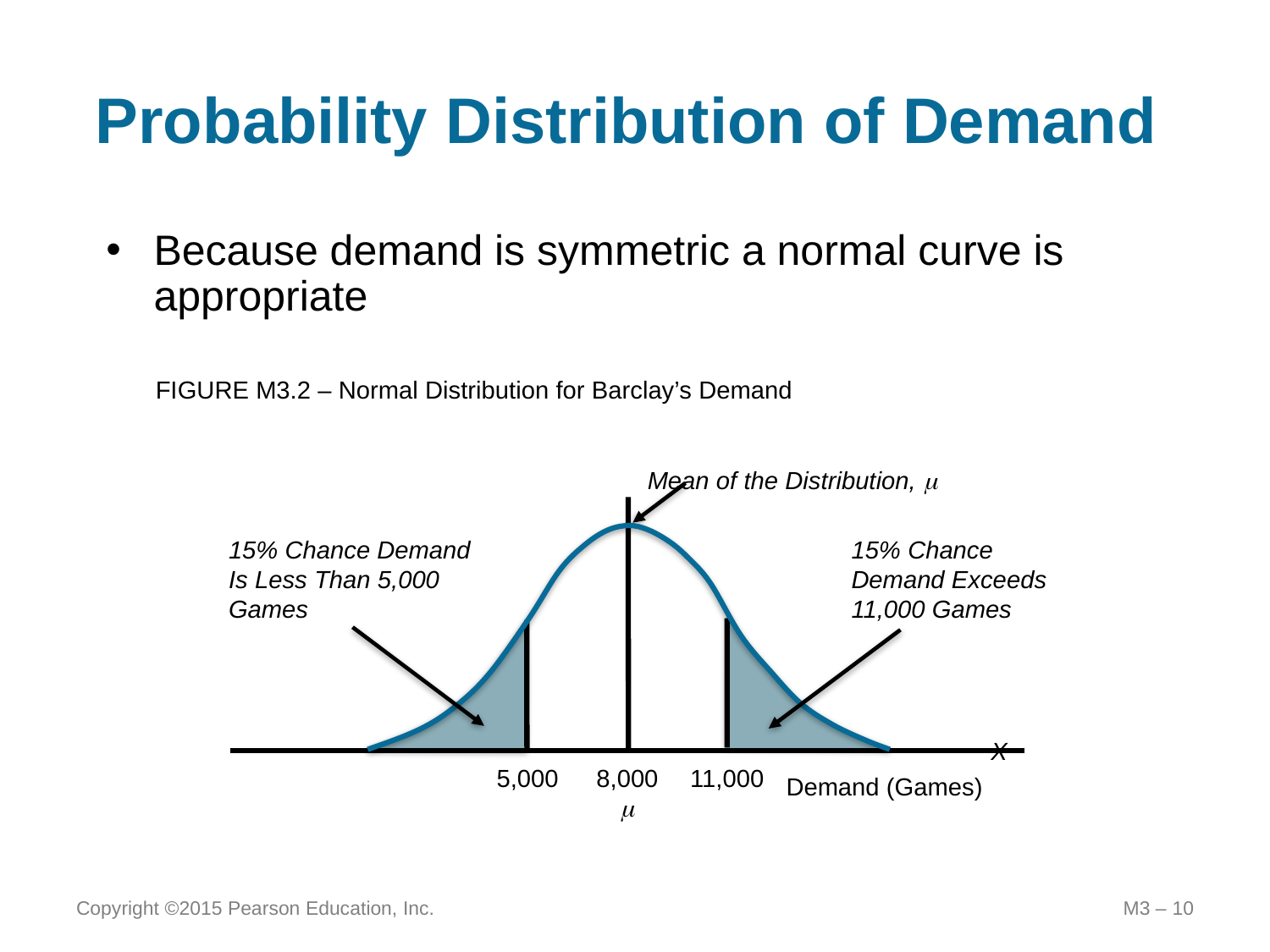

# Probability Distribution of Demand
Because demand is symmetric a normal curve is appropriate
FIGURE M3.2 – Normal Distribution for Barclay’s Demand

Mean of the Distribution, μ

15% Chance Demand Is Less Than 5,000 Games
15% Chance Demand Exceeds 11,000 Games

X
	5,000	8,000	11,000
		μ
Demand (Games)
Copyright ©2015 Pearson Education, Inc.
M3 – 10